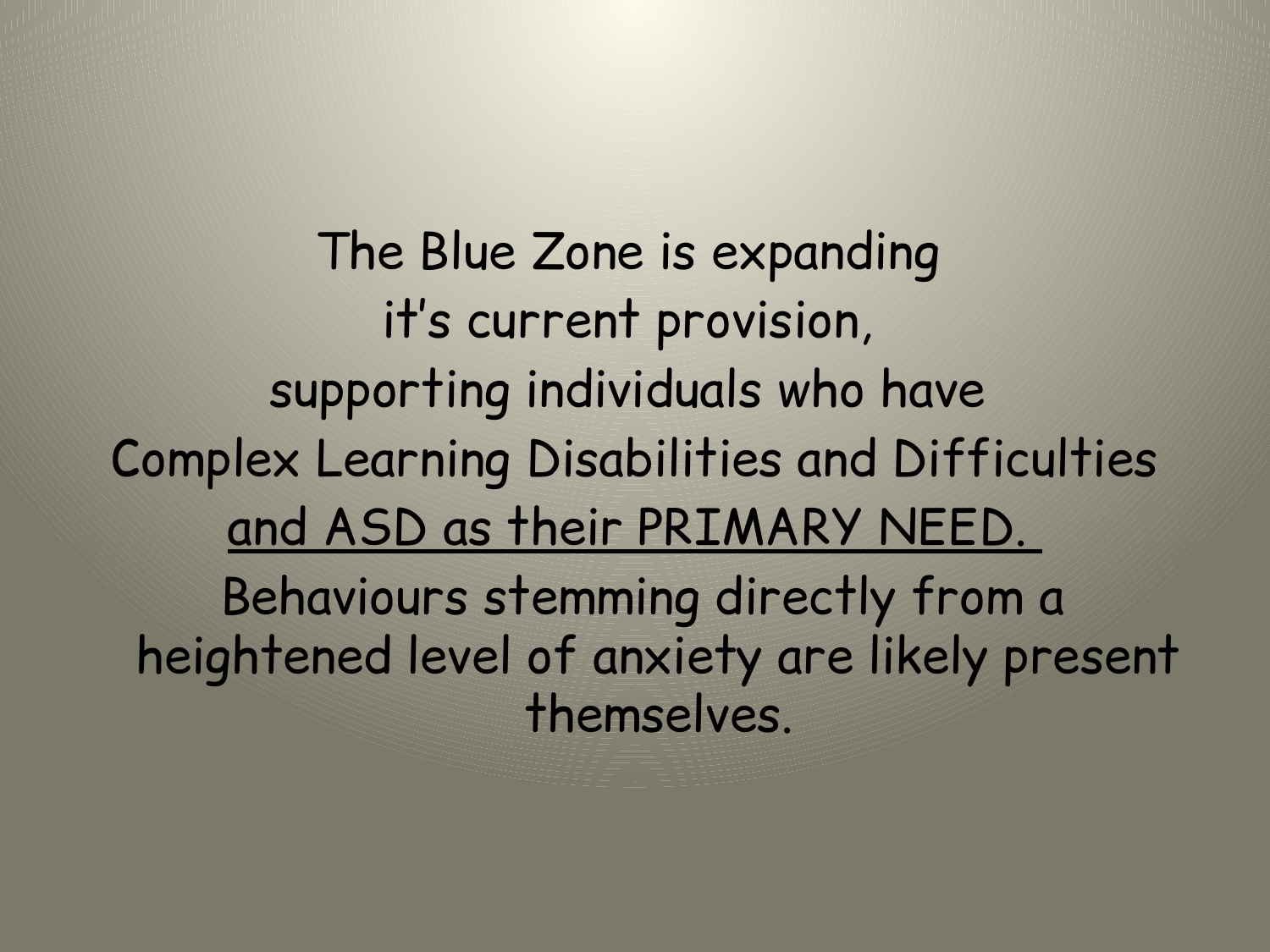

The Blue Zone is expanding
it’s current provision,
supporting individuals who have
Complex Learning Disabilities and Difficulties
and ASD as their PRIMARY NEED.
 Behaviours stemming directly from a heightened level of anxiety are likely present themselves.